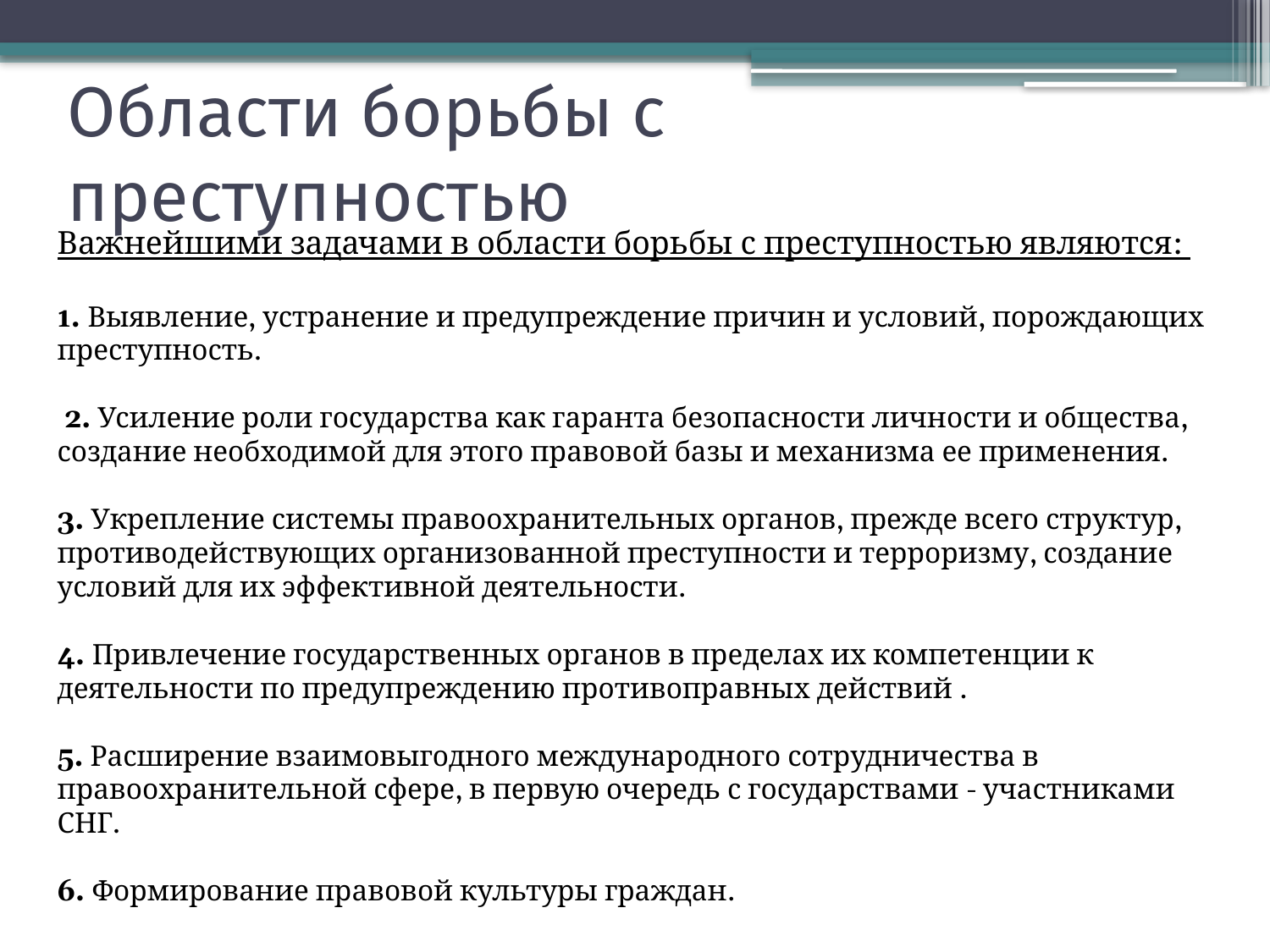

# Области борьбы с преступностью
Важнейшими задачами в области борьбы с преступностью являются:

1. Выявление, устранение и предупреждение причин и условий, порождающих преступность.

 2. Усиление роли государства как гаранта безопасности личности и общества, создание необходимой для этого правовой базы и механизма ее применения.

3. Укрепление системы правоохранительных органов, прежде всего структур, противодействующих организованной преступности и терроризму, создание условий для их эффективной деятельности.

4. Привлечение государственных органов в пределах их компетенции к деятельности по предупреждению противоправных действий .

5. Расширение взаимовыгодного международного сотрудничества в правоохранительной сфере, в первую очередь с государствами - участниками СНГ.

6. Формирование правовой культуры граждан.